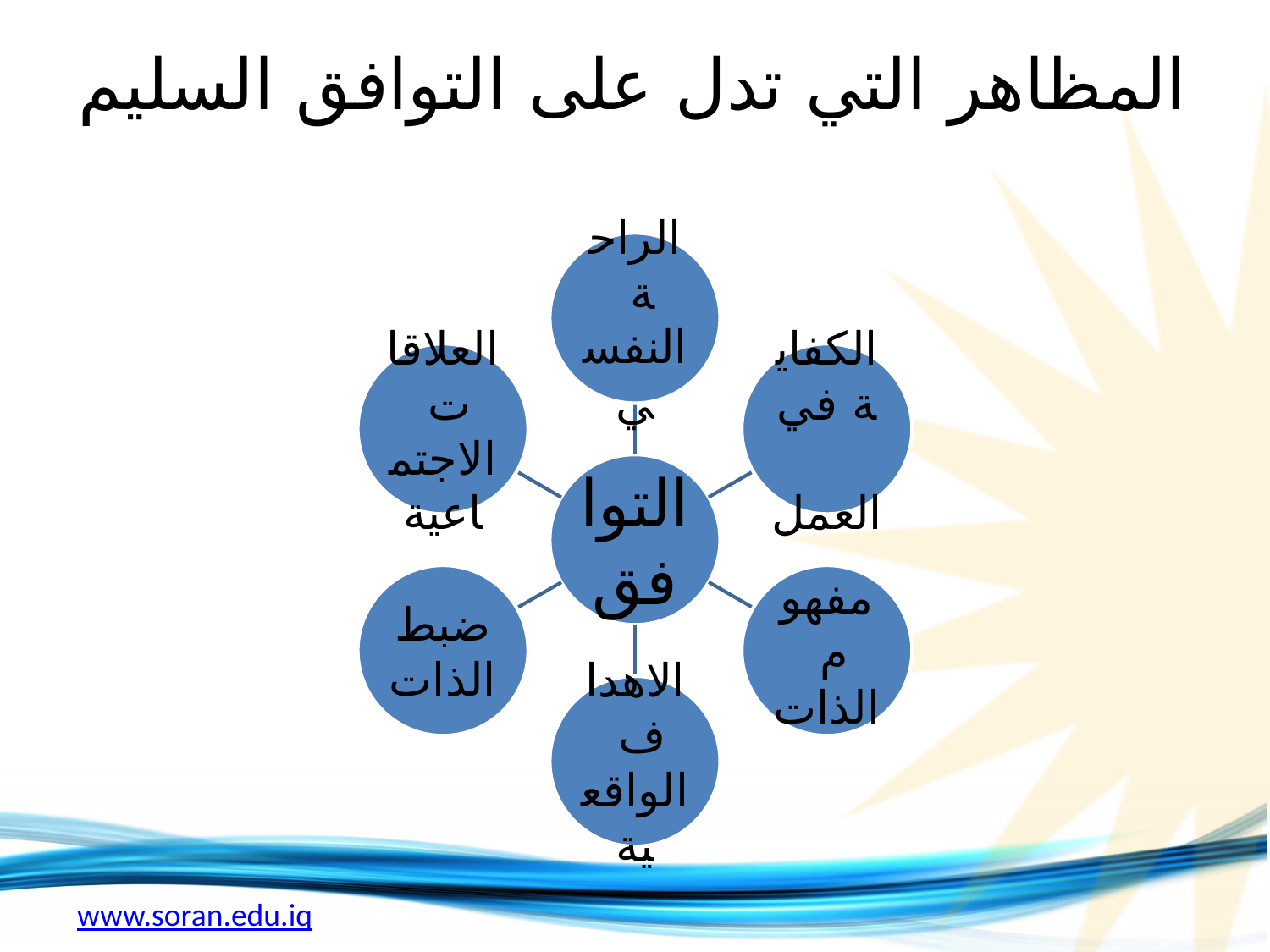

# المظاهر التي تدل على التوافق السليم
التوافق

الراحة
النفسي

الكفاية في
 العمل

مفهوم
الذات

الاهداف
الواقعية

ضبط الذات

العلاقات
الاجتماعية